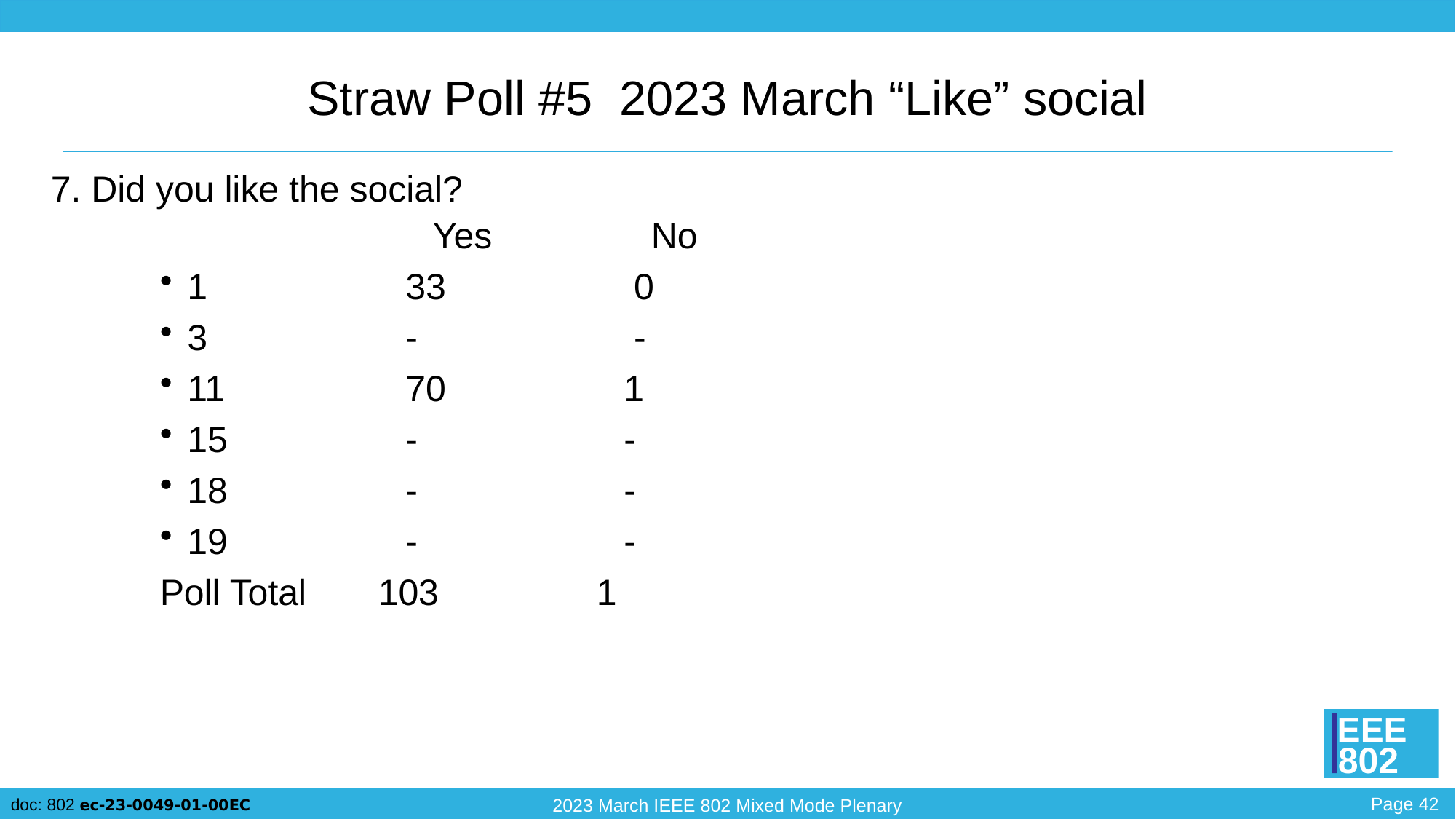

# Straw Poll #5  2023 March “Like” social
7. Did you like the social?
	Yes 		No
1		33		 0
3		-		 -
11		70		1
15 		- 		-
18		-		-
19		-		-
	Poll Total	103		1